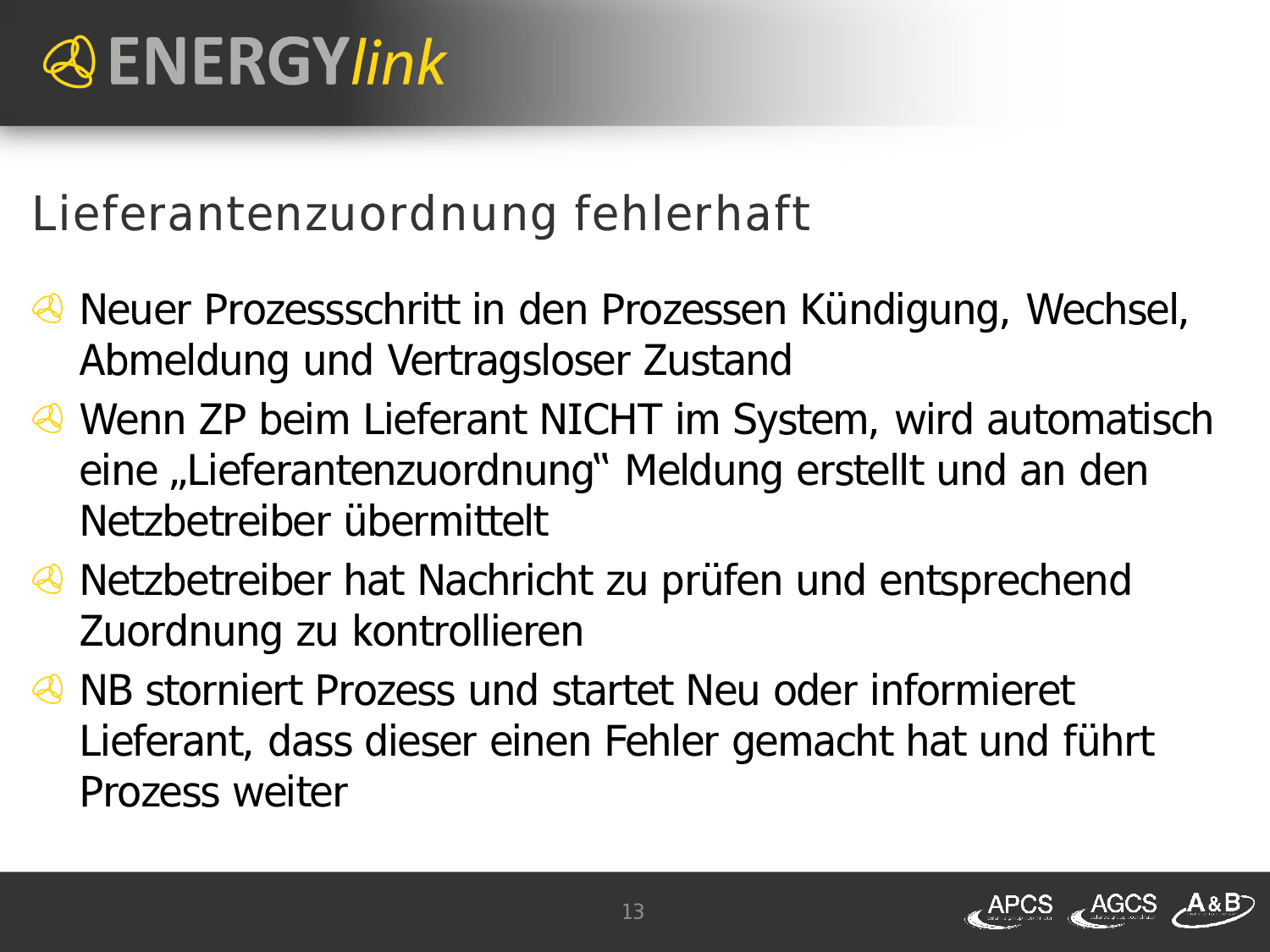

# Lieferantenzuordnung fehlerhaft
Neuer Prozessschritt in den Prozessen Kündigung, Wechsel, Abmeldung und Vertragsloser Zustand
Wenn ZP beim Lieferant NICHT im System, wird automatisch eine „Lieferantenzuordnung“ Meldung erstellt und an den Netzbetreiber übermittelt
Netzbetreiber hat Nachricht zu prüfen und entsprechend Zuordnung zu kontrollieren
NB storniert Prozess und startet Neu oder informieret Lieferant, dass dieser einen Fehler gemacht hat und führt Prozess weiter
13